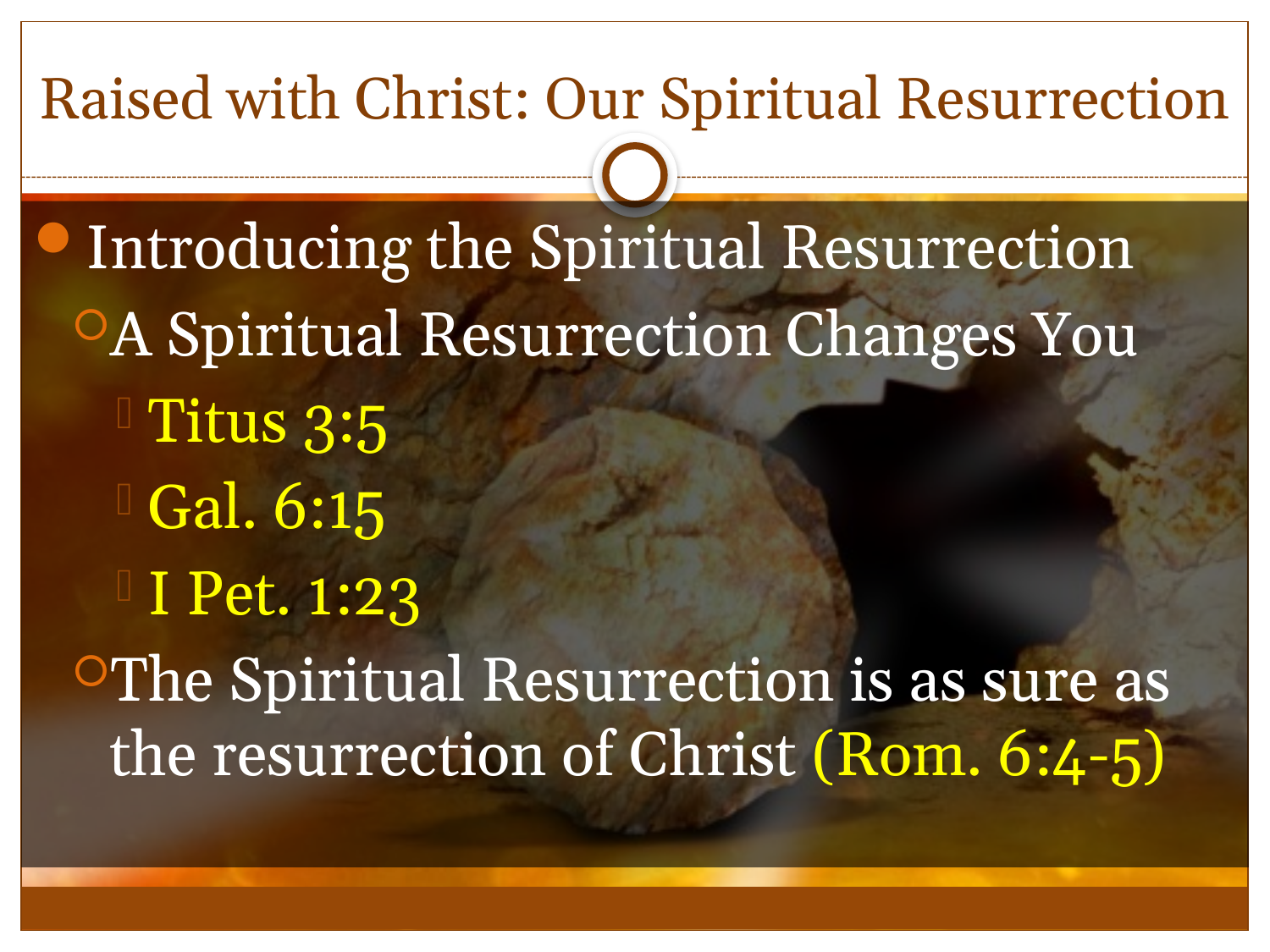

# Raised with Christ: Our Spiritual Resurrection
Introducing the Spiritual Resurrection
A Spiritual Resurrection Changes You
Titus 3:5
Gal. 6:15
I Pet. 1:23
The Spiritual Resurrection is as sure as the resurrection of Christ (Rom. 6:4-5)